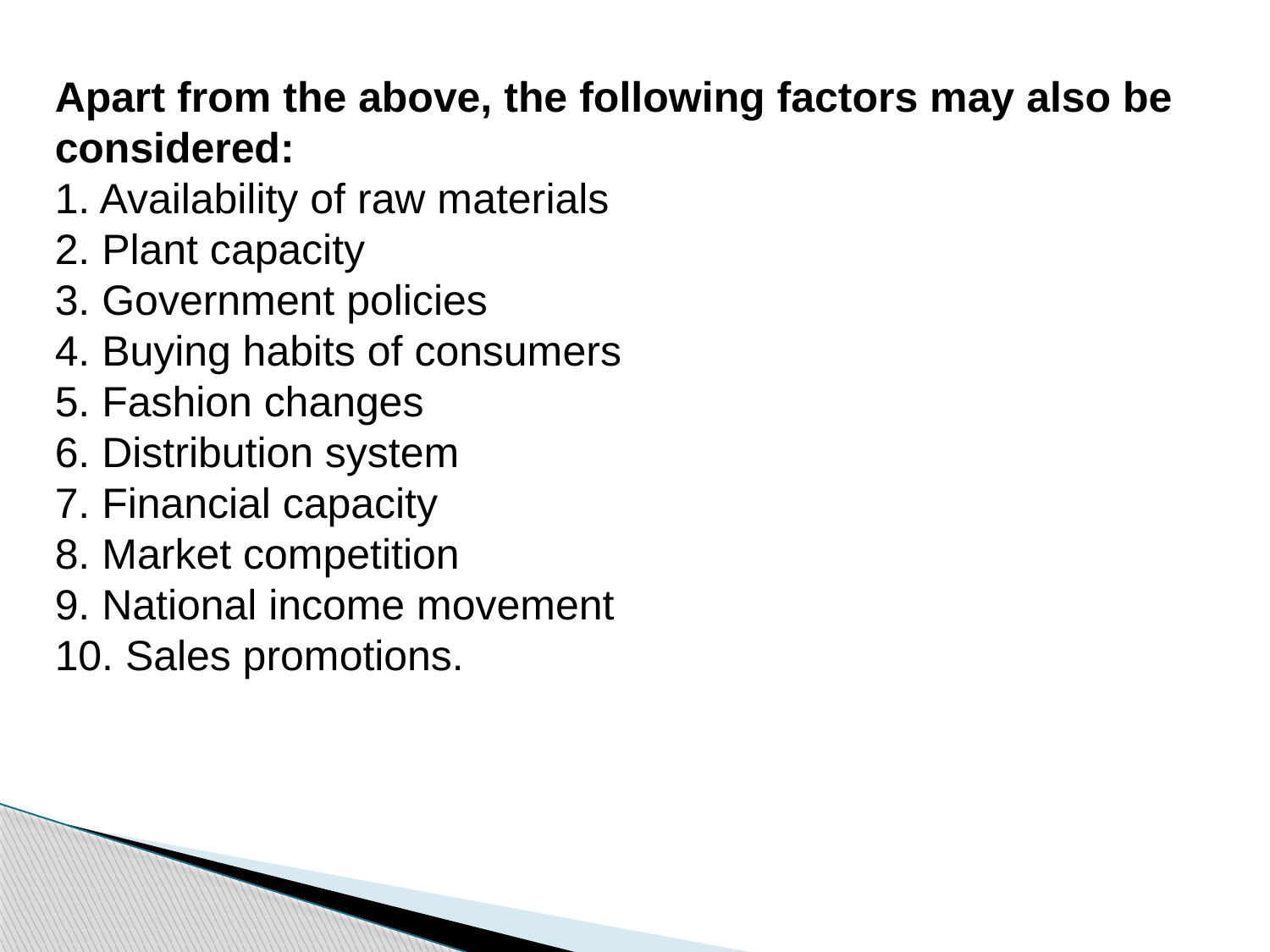

Apart from the above, the following factors may also be considered:
1. Availability of raw materials
2. Plant capacity
3. Government policies
4. Buying habits of consumers
5. Fashion changes
6. Distribution system
7. Financial capacity
8. Market competition
9. National income movement
10. Sales promotions.